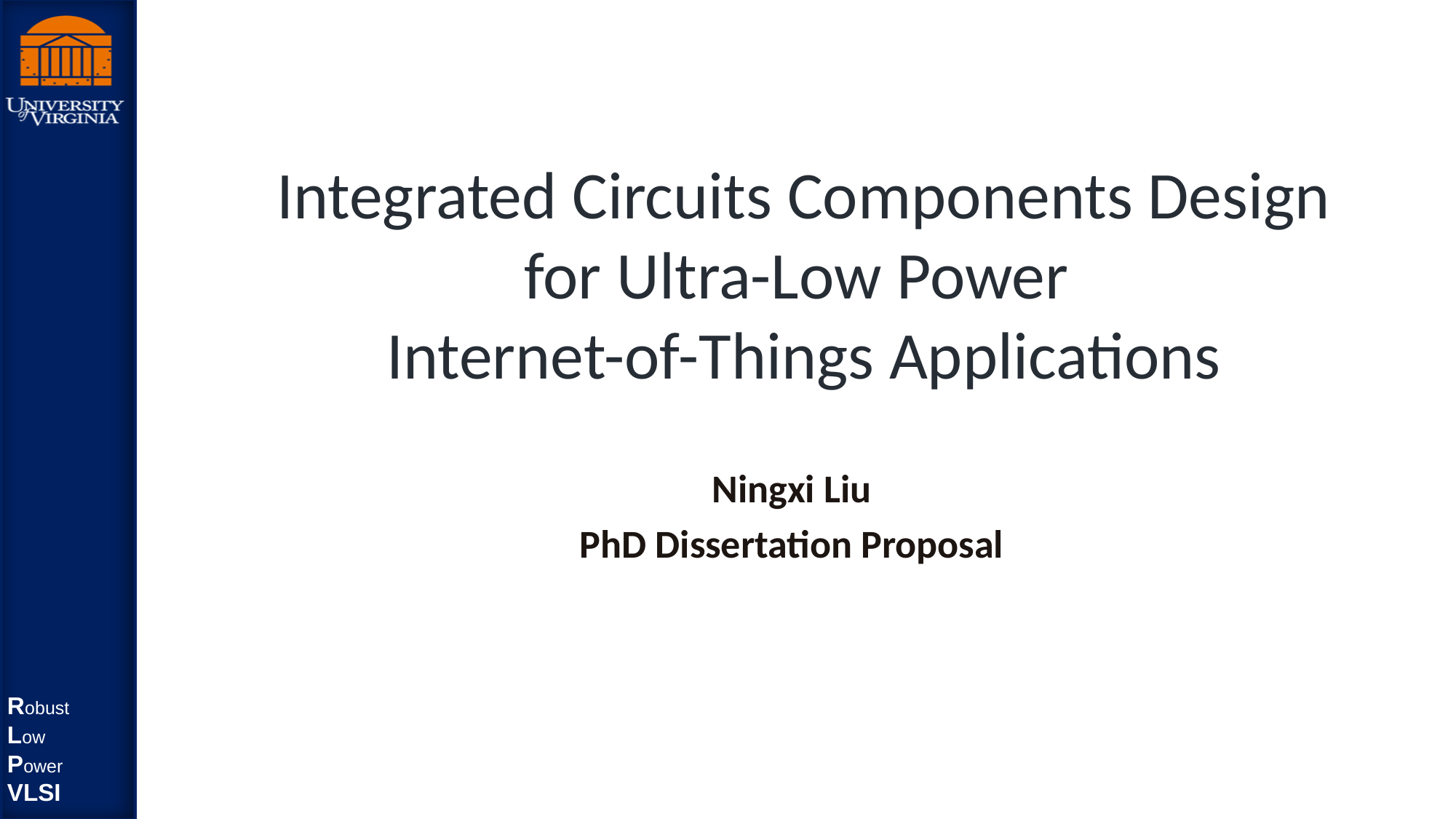

# Integrated Circuits Components Design for Ultra-Low Power Internet-of-Things Applications
Ningxi Liu
PhD Dissertation Proposal